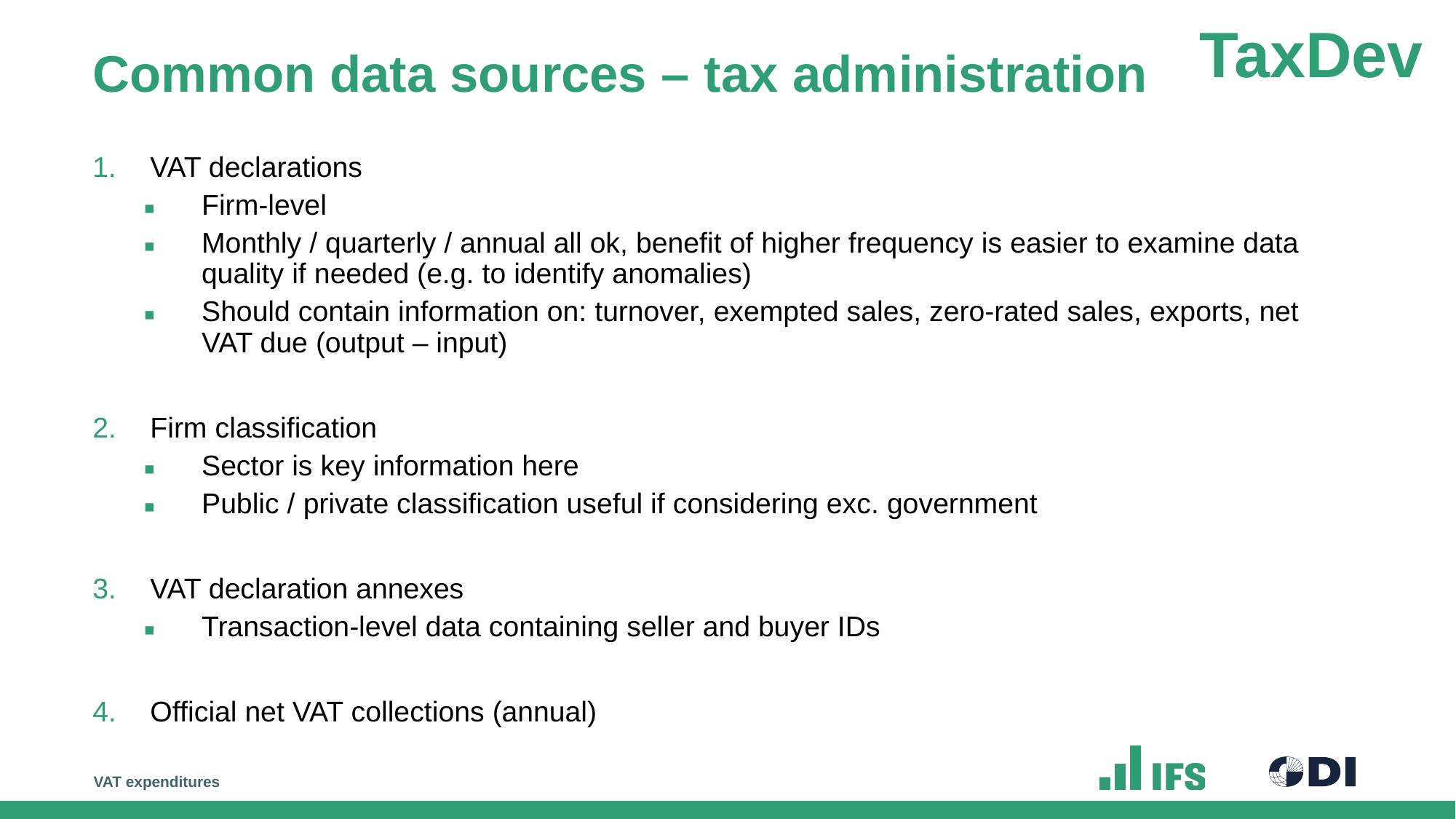

# Common data sources – tax administration
VAT declarations
Firm-level
Monthly / quarterly / annual all ok, benefit of higher frequency is easier to examine data quality if needed (e.g. to identify anomalies)
Should contain information on: turnover, exempted sales, zero-rated sales, exports, net VAT due (output – input)

Firm classification
Sector is key information here
Public / private classification useful if considering exc. government

VAT declaration annexes
Transaction-level data containing seller and buyer IDs

Official net VAT collections (annual)
VAT expenditures